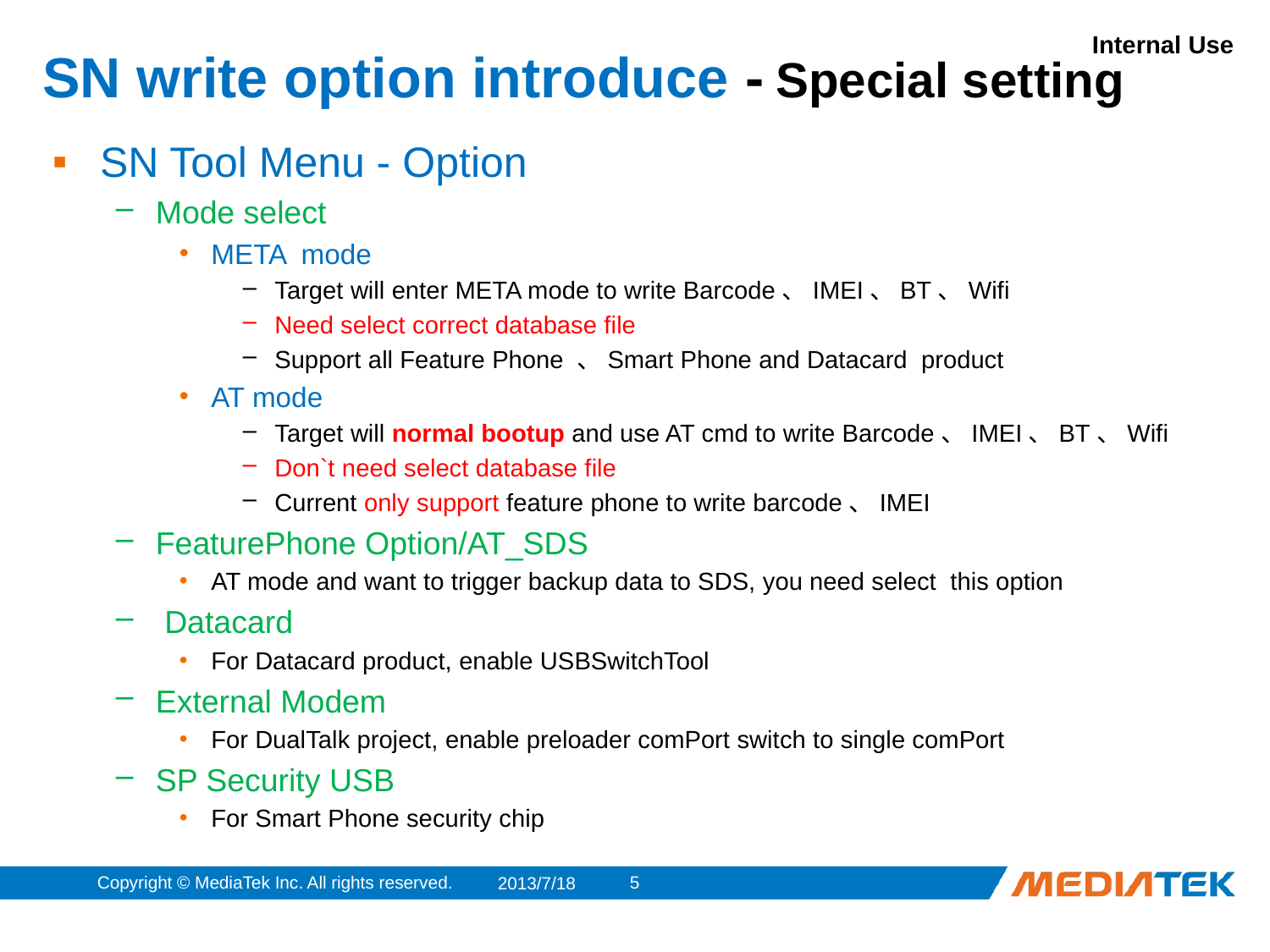

# SN write option introduce - Special setting
SN Tool Menu - Option
Mode select
META  mode
Target will enter META mode to write Barcode、IMEI、BT、Wifi
Need select correct database file
Support all Feature Phone 、Smart Phone and Datacard  product
AT mode
Target will normal bootup and use AT cmd to write Barcode、IMEI、BT、Wifi
Don`t need select database file
Current only support feature phone to write barcode、IMEI
FeaturePhone Option/AT_SDS
AT mode and want to trigger backup data to SDS, you need select  this option
 Datacard
For Datacard product, enable USBSwitchTool
External Modem
For DualTalk project, enable preloader comPort switch to single comPort
SP Security USB
For Smart Phone security chip
Copyright © MediaTek Inc. All rights reserved.
5
2013/7/18